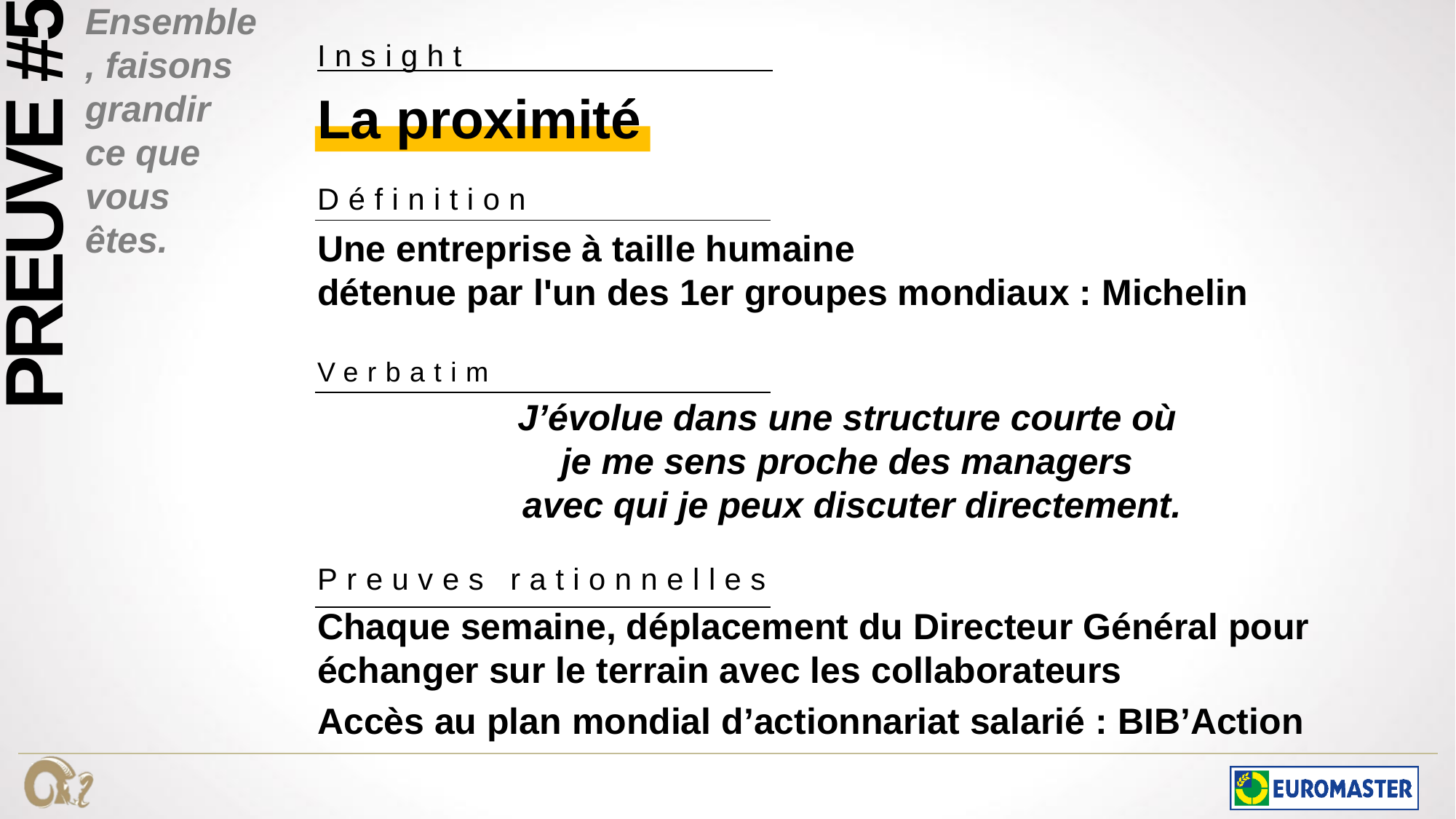

Ensemble, faisons grandir
ce que vous êtes.
Insight
La proximité

Définition
Une entreprise à taille humaine
détenue par l'un des 1er groupes mondiaux : Michelin
Verbatim
J’évolue dans une structure courte où
je me sens proche des managers
avec qui je peux discuter directement.

Preuves rationnelles
Chaque semaine, déplacement du Directeur Général pour échanger sur le terrain avec les collaborateurs
Accès au plan mondial d’actionnariat salarié : BIB’Action
PREUVE #5